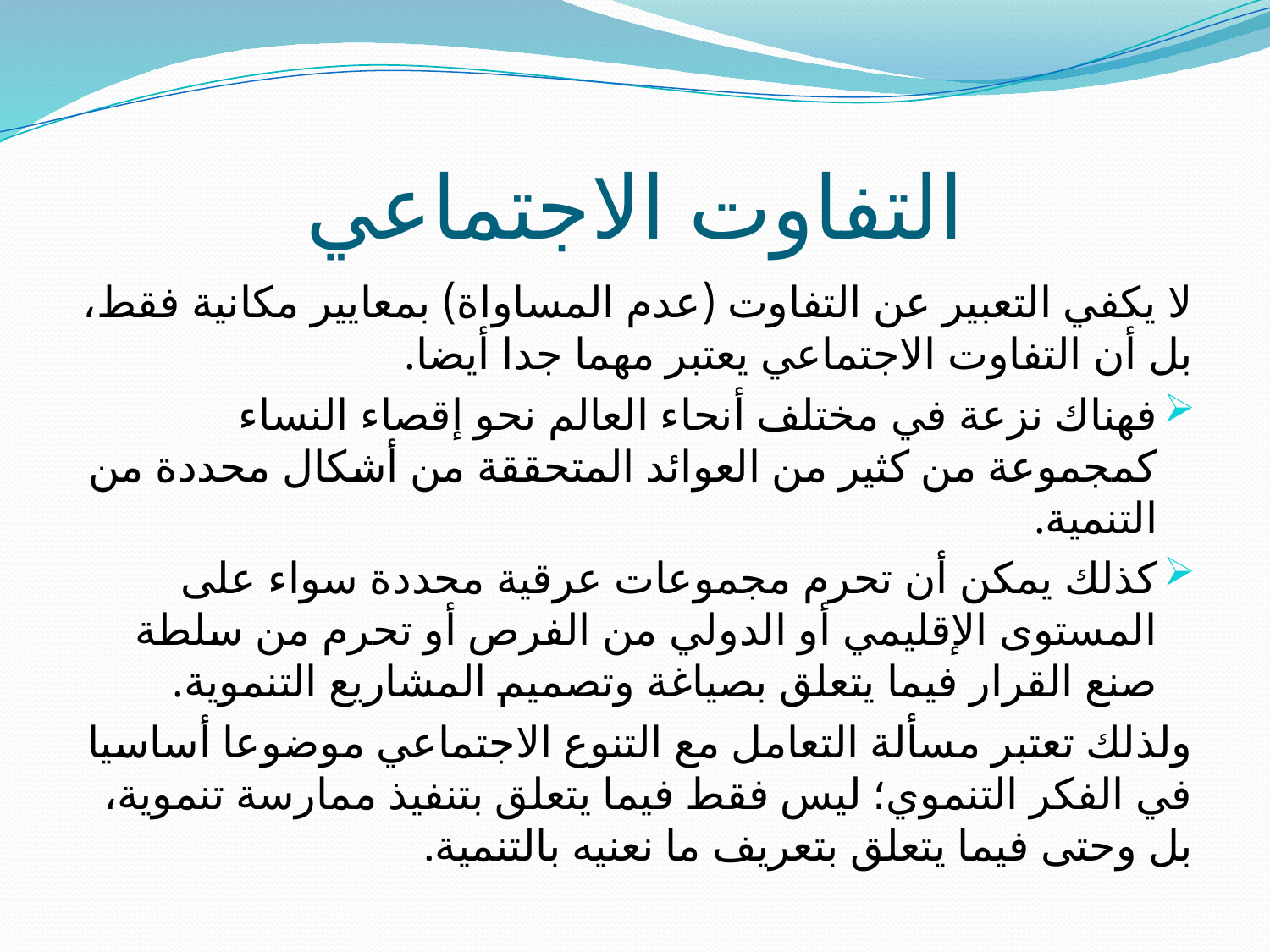

# التفاوت الاجتماعي
لا يكفي التعبير عن التفاوت (عدم المساواة) بمعايير مكانية فقط، بل أن التفاوت الاجتماعي يعتبر مهما جدا أيضا.
فهناك نزعة في مختلف أنحاء العالم نحو إقصاء النساء كمجموعة من كثير من العوائد المتحققة من أشكال محددة من التنمية.
كذلك يمكن أن تحرم مجموعات عرقية محددة سواء على المستوى الإقليمي أو الدولي من الفرص أو تحرم من سلطة صنع القرار فيما يتعلق بصياغة وتصميم المشاريع التنموية.
ولذلك تعتبر مسألة التعامل مع التنوع الاجتماعي موضوعا أساسيا في الفكر التنموي؛ ليس فقط فيما يتعلق بتنفيذ ممارسة تنموية، بل وحتى فيما يتعلق بتعريف ما نعنيه بالتنمية.